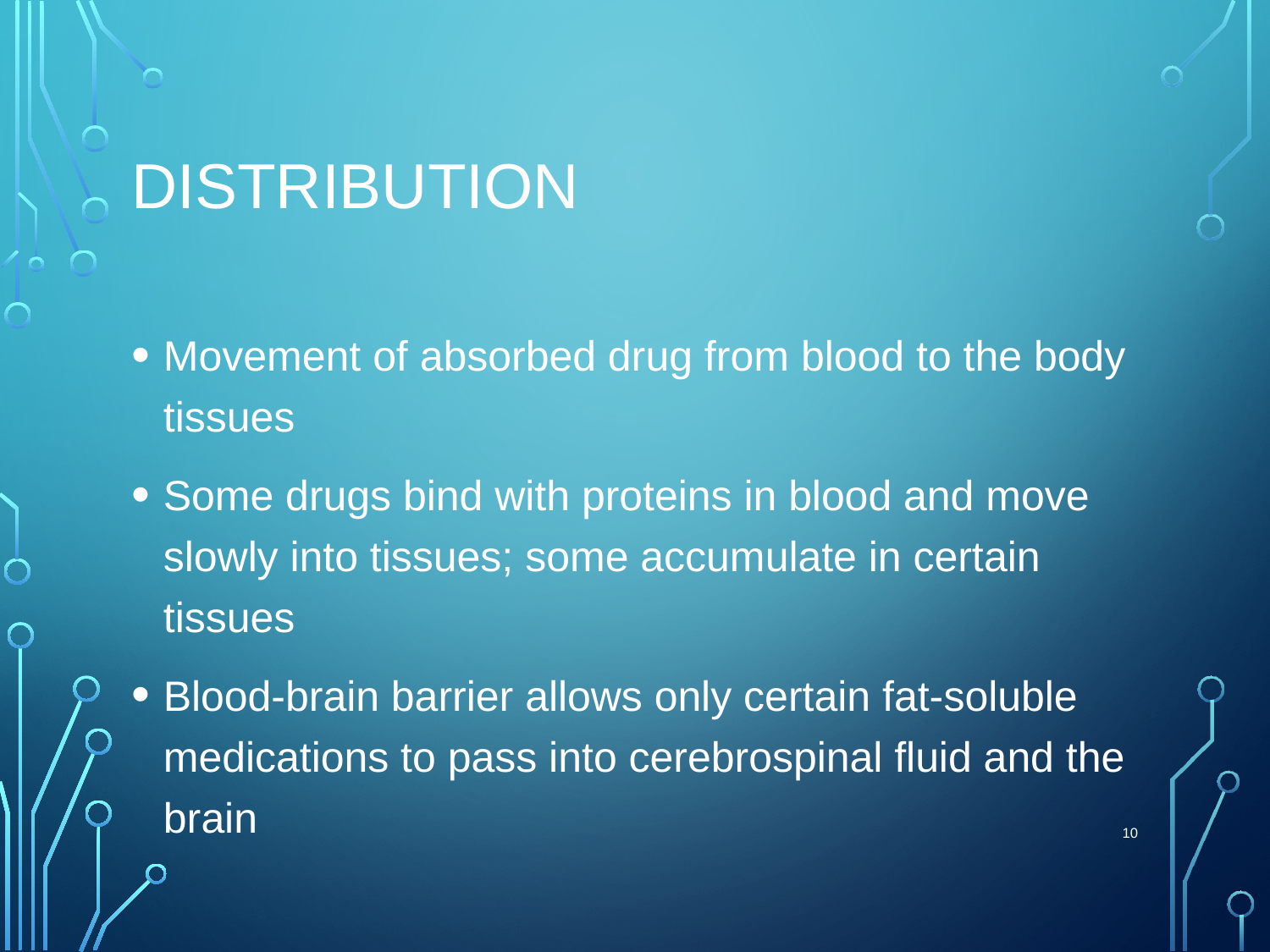

# Distribution
Movement of absorbed drug from blood to the body tissues
Some drugs bind with proteins in blood and move slowly into tissues; some accumulate in certain tissues
Blood-brain barrier allows only certain fat-soluble medications to pass into cerebrospinal fluid and the brain
 10